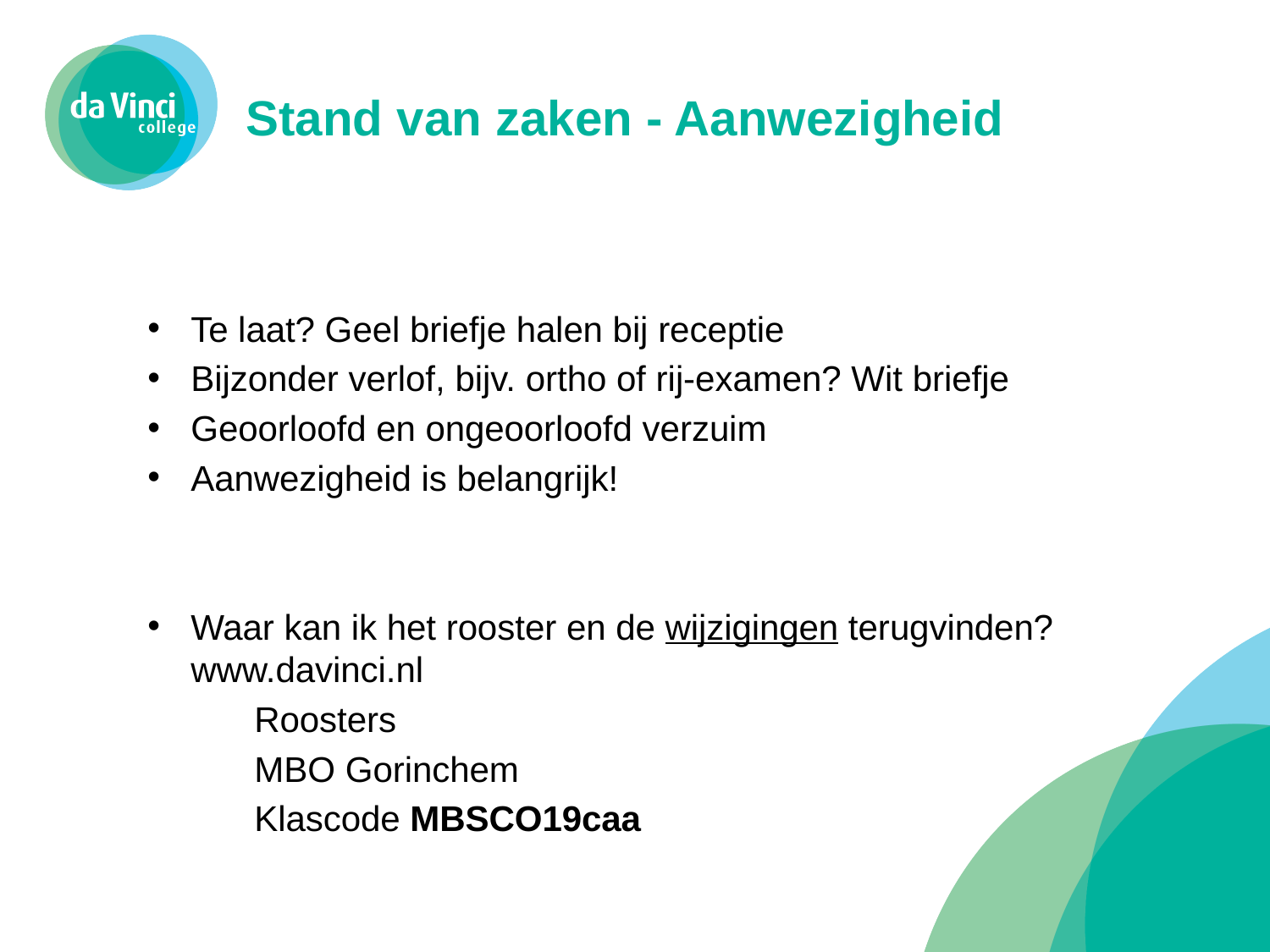

# Stand van zaken - Aanwezigheid

Te laat? Geel briefje halen bij receptie
Bijzonder verlof, bijv. ortho of rij-examen? Wit briefje
Geoorloofd en ongeoorloofd verzuim
Aanwezigheid is belangrijk!

Waar kan ik het rooster en de wijzigingen terugvinden?
	www.davinci.nl
	Roosters
	MBO Gorinchem
	Klascode MBSCO19caa